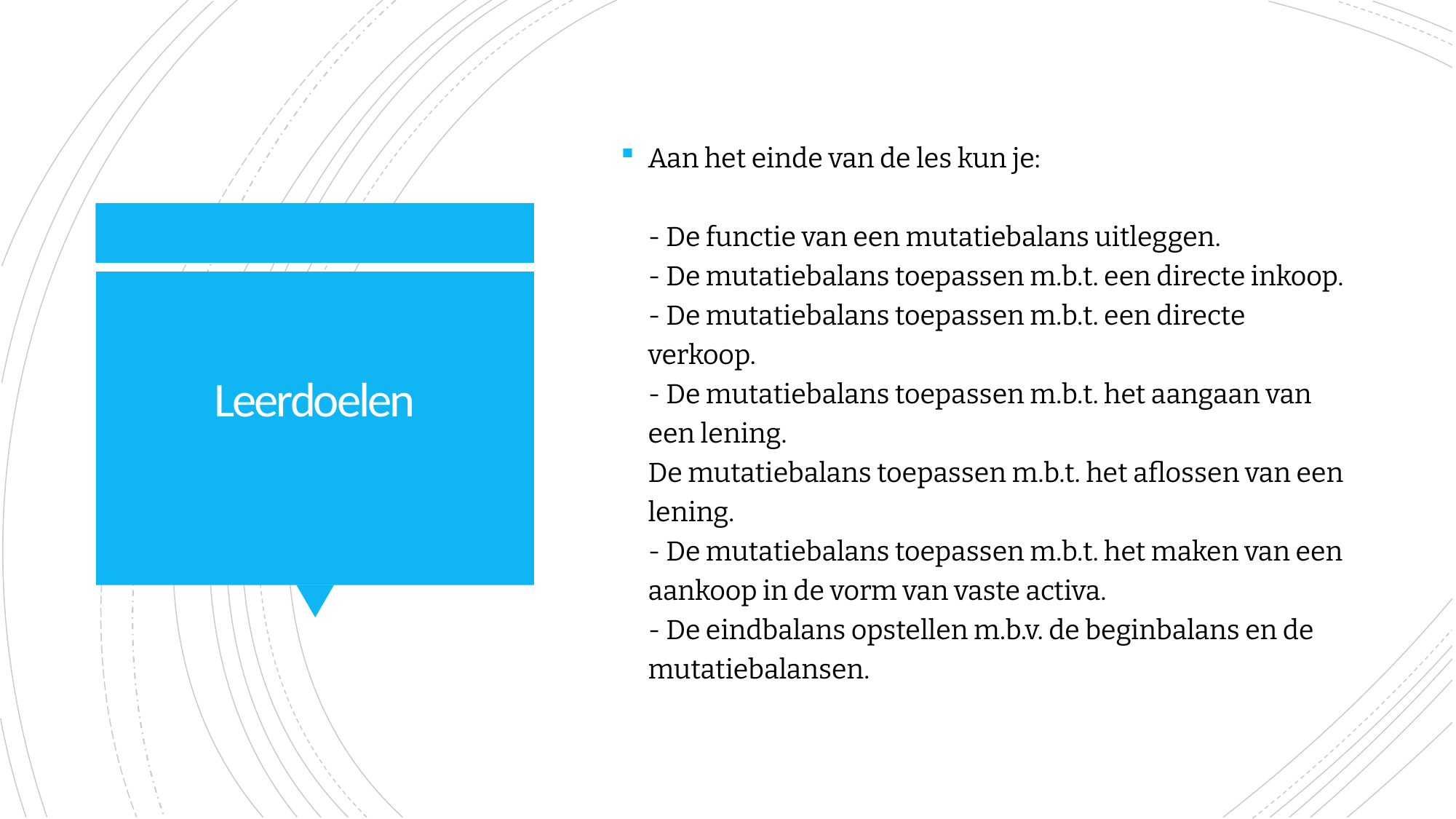

Aan het einde van de les kun je:
- De functie van een mutatiebalans uitleggen.
- De mutatiebalans toepassen m.b.t. een directe inkoop.
- De mutatiebalans toepassen m.b.t. een directe verkoop.
- De mutatiebalans toepassen m.b.t. het aangaan van een lening.
De mutatiebalans toepassen m.b.t. het aflossen van een lening.
- De mutatiebalans toepassen m.b.t. het maken van een aankoop in de vorm van vaste activa.
- De eindbalans opstellen m.b.v. de beginbalans en de mutatiebalansen.
# Leerdoelen